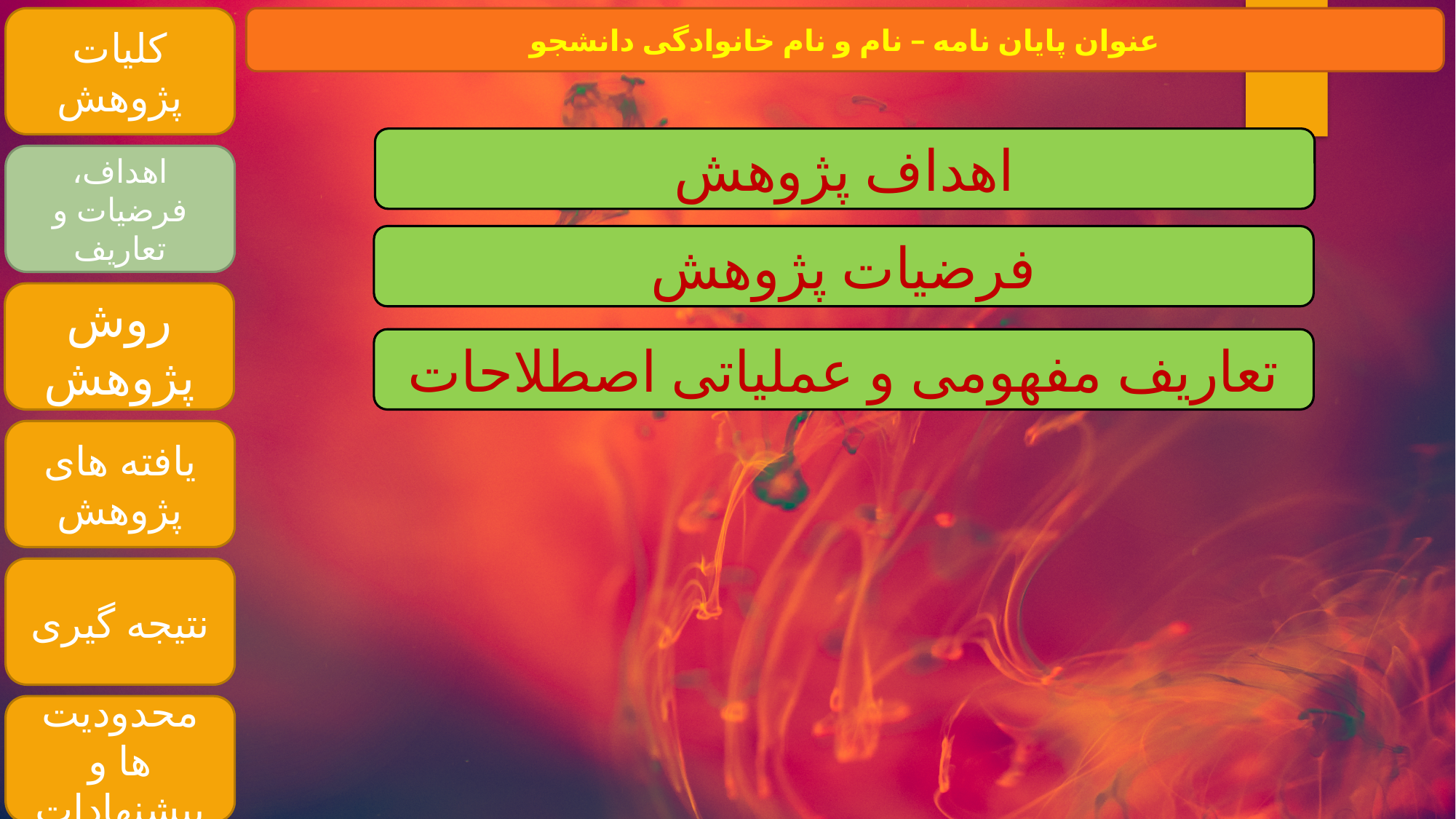

کلیات پژوهش
عنوان پایان نامه – نام و نام خانوادگی دانشجو
اهداف پژوهش
اهداف، فرضیات و تعاریف
فرضیات پژوهش
روش پژوهش
تعاریف مفهومی و عملیاتی اصطلاحات
یافته های پژوهش
نتیجه گیری
محدودیت ها و پیشنهادات